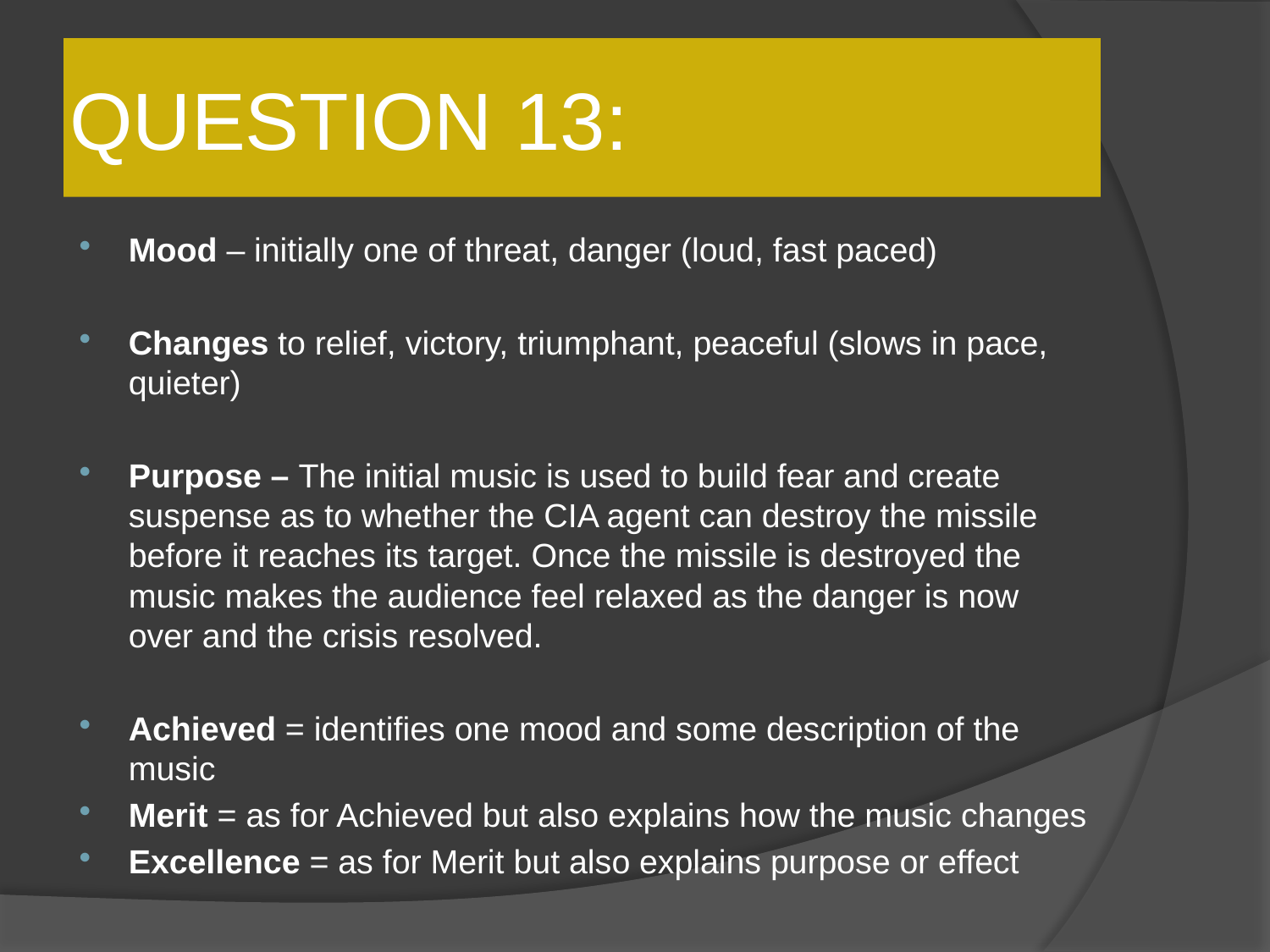

# QUESTION 13:
Mood – initially one of threat, danger (loud, fast paced)

Changes to relief, victory, triumphant, peaceful (slows in pace, quieter)

Purpose – The initial music is used to build fear and create suspense as to whether the CIA agent can destroy the missile before it reaches its target. Once the missile is destroyed the music makes the audience feel relaxed as the danger is now over and the crisis resolved.

Achieved = identifies one mood and some description of the music
Merit = as for Achieved but also explains how the music changes
Excellence = as for Merit but also explains purpose or effect